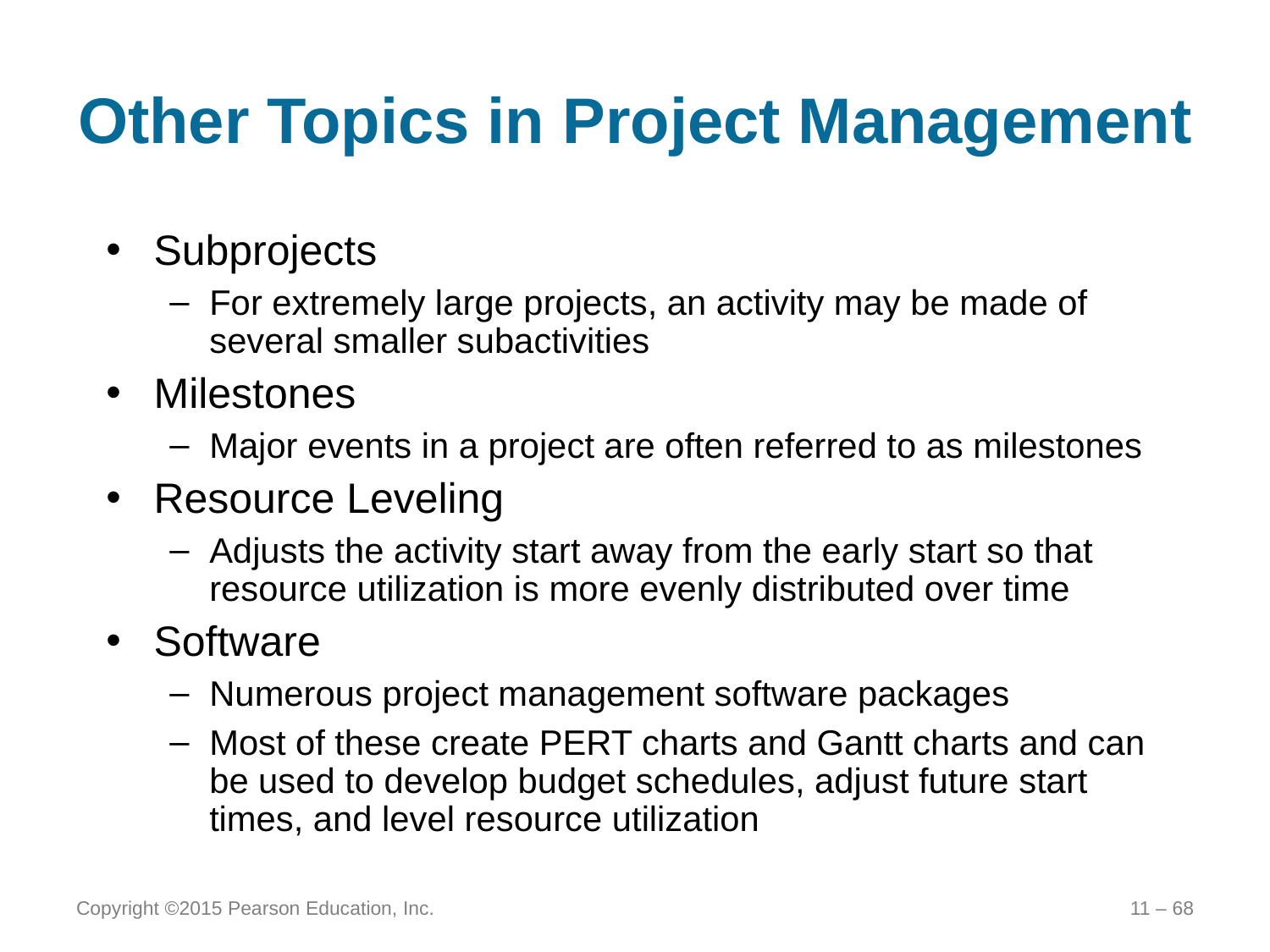

# Other Topics in Project Management
Subprojects
For extremely large projects, an activity may be made of several smaller subactivities
Milestones
Major events in a project are often referred to as milestones
Resource Leveling
Adjusts the activity start away from the early start so that resource utilization is more evenly distributed over time
Software
Numerous project management software packages
Most of these create PERT charts and Gantt charts and can be used to develop budget schedules, adjust future start times, and level resource utilization
Copyright ©2015 Pearson Education, Inc.
11 – 68